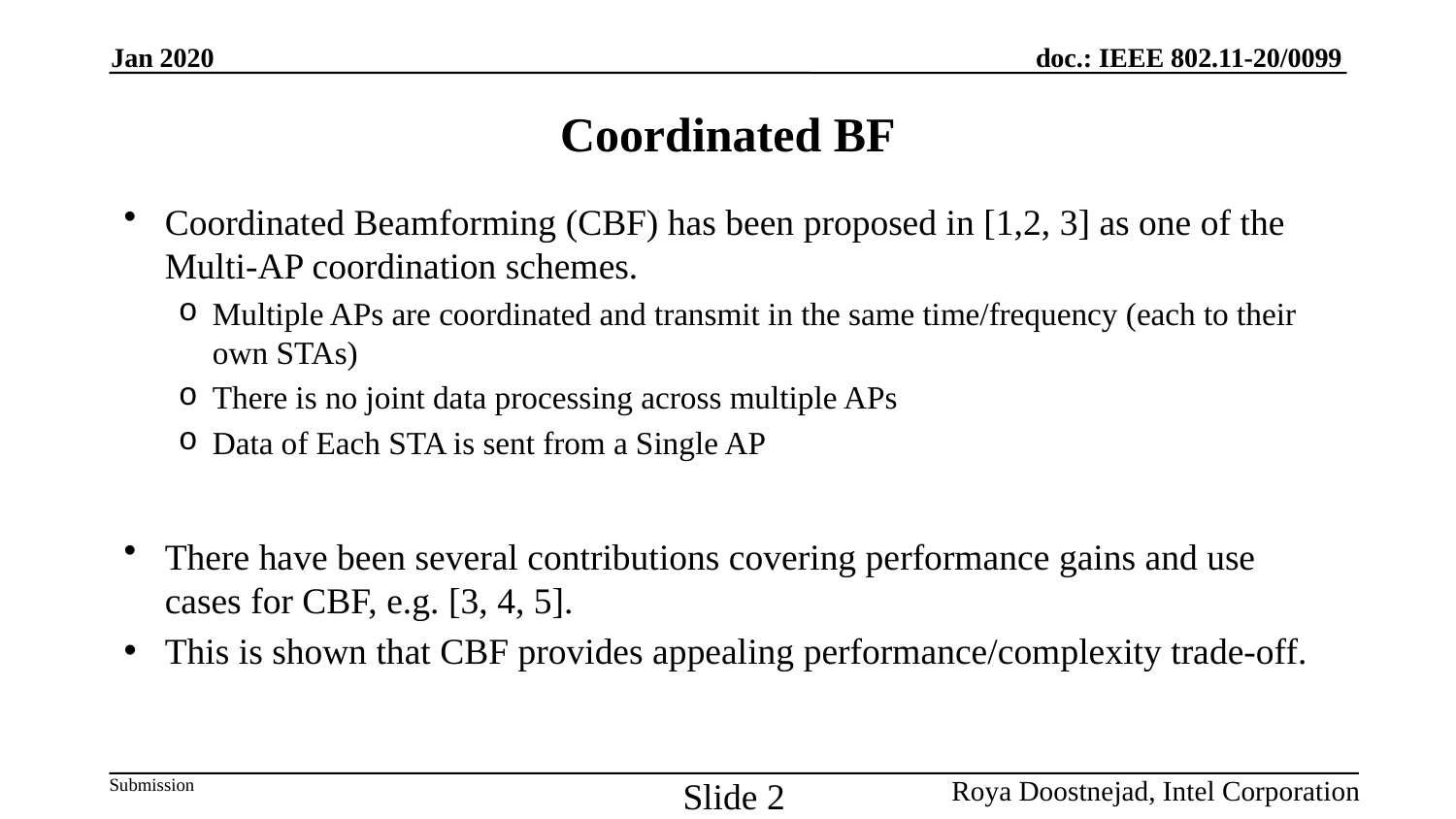

Jan 2020
# Coordinated BF
Coordinated Beamforming (CBF) has been proposed in [1,2, 3] as one of the Multi-AP coordination schemes.
Multiple APs are coordinated and transmit in the same time/frequency (each to their own STAs)
There is no joint data processing across multiple APs
Data of Each STA is sent from a Single AP

There have been several contributions covering performance gains and use cases for CBF, e.g. [3, 4, 5].
This is shown that CBF provides appealing performance/complexity trade-off.

Slide 2
Roya Doostnejad, Intel Corporation